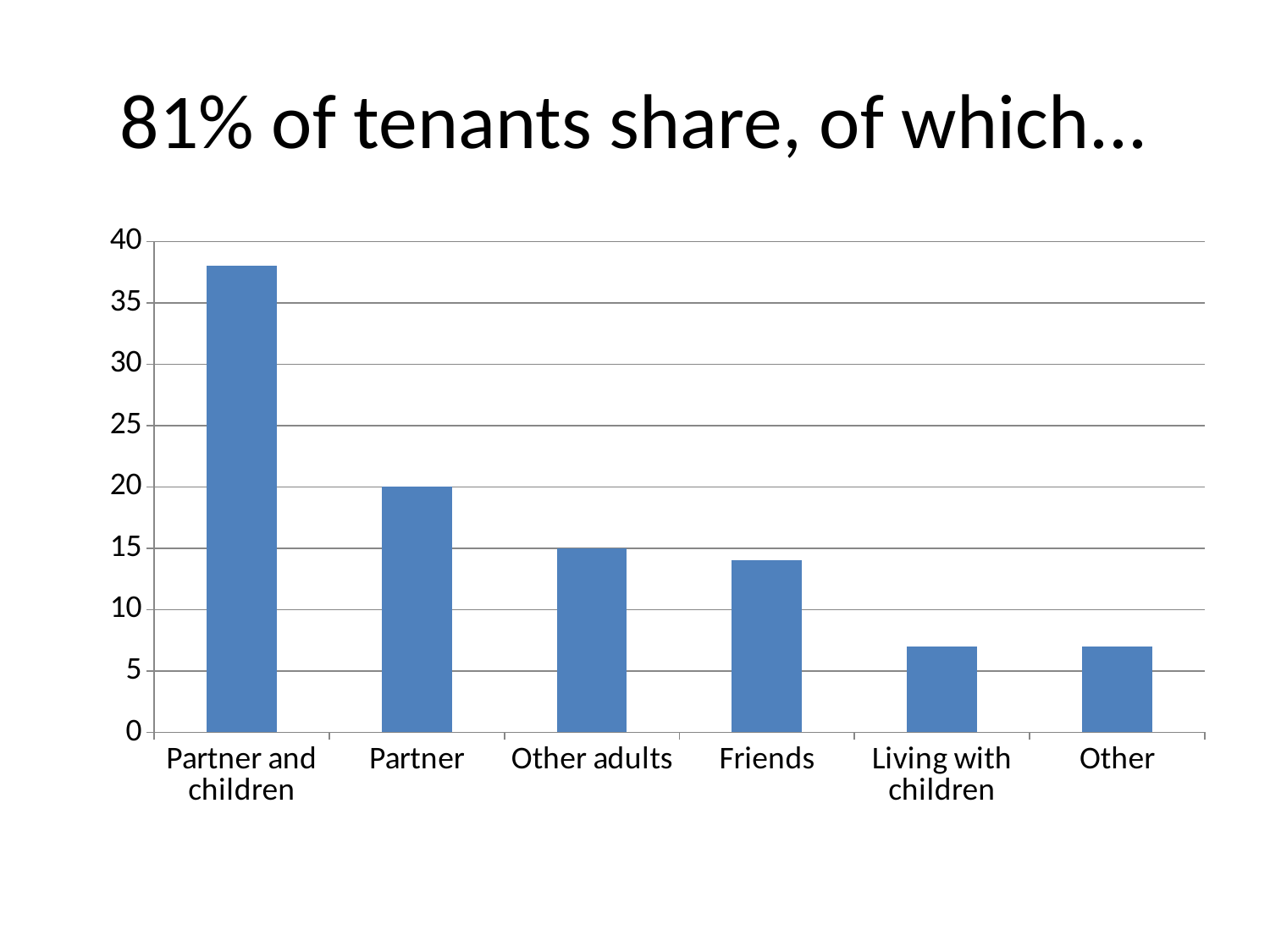

# 81% of tenants share, of which...

### Chart

| Category | Series 1 |
|---|---|
| Partner and children | 38.0 |
| Partner | 20.0 |
| Other adults | 15.0 |
| Friends | 14.0 |
| Living with children | 7.0 |
| Other | 7.0 |